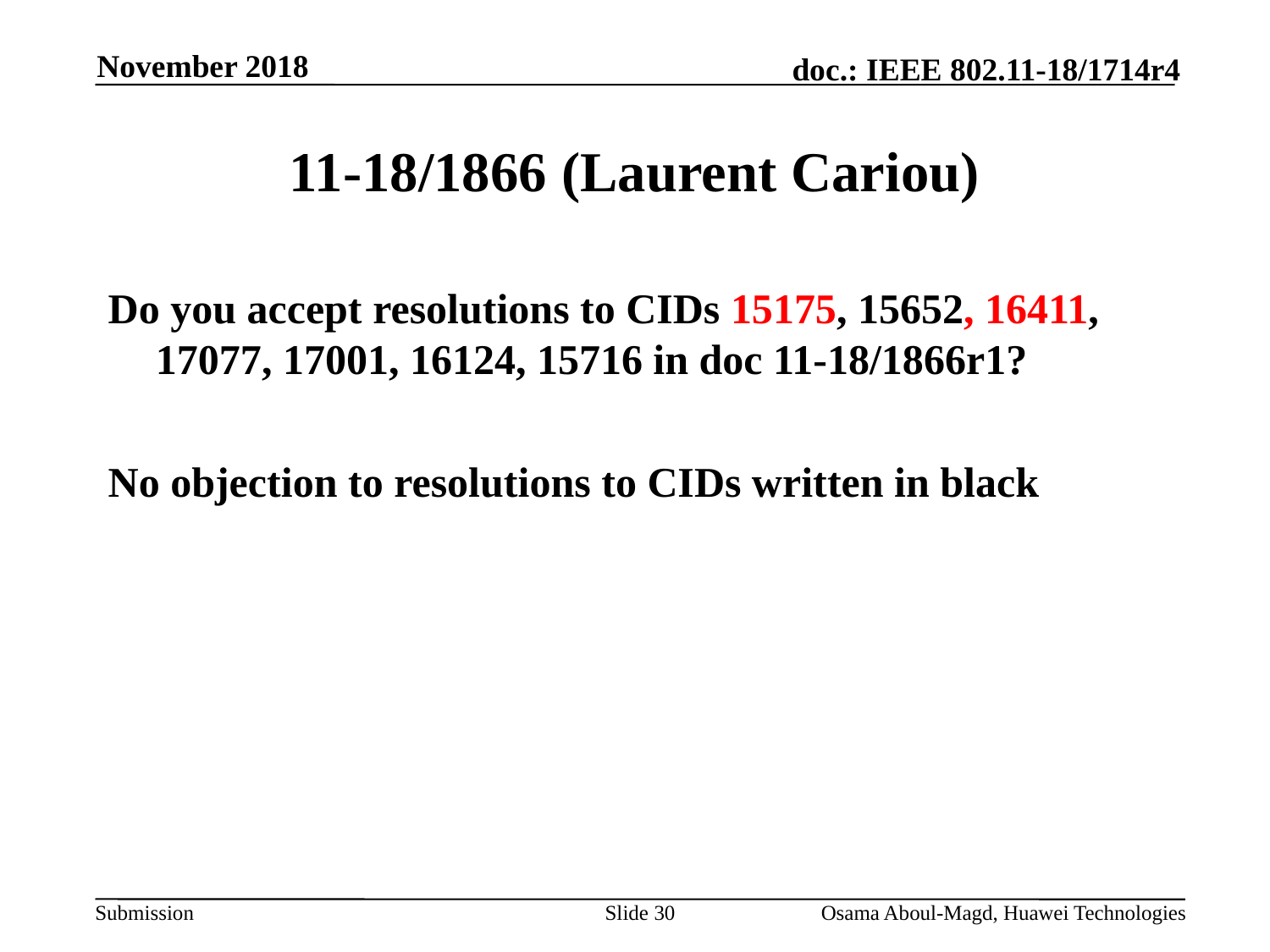

November 2018
# 11-18/1866 (Laurent Cariou)
Do you accept resolutions to CIDs 15175, 15652, 16411, 17077, 17001, 16124, 15716 in doc 11-18/1866r1?

No objection to resolutions to CIDs written in black

Slide 30
Osama Aboul-Magd, Huawei Technologies